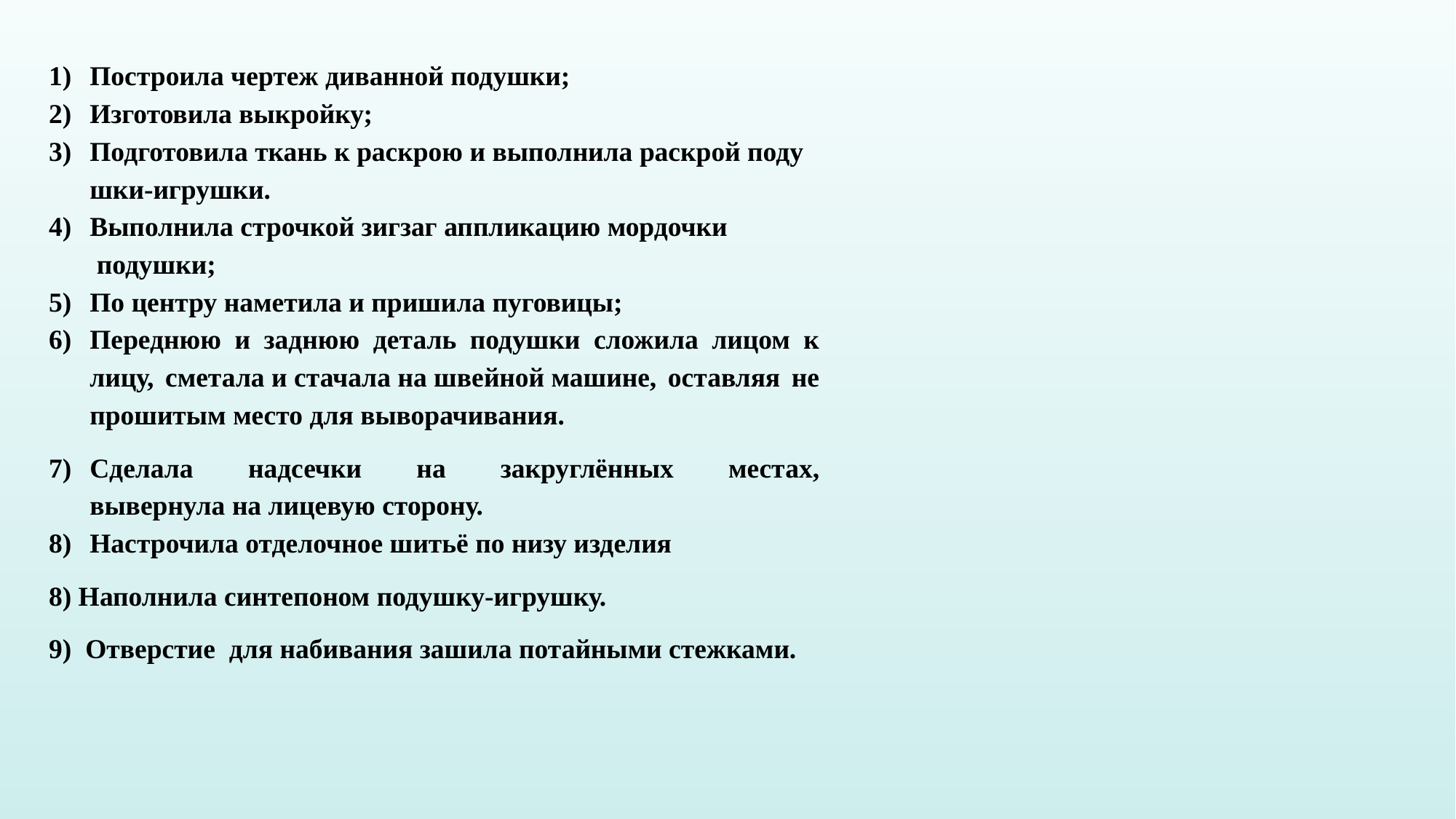

Построила чертеж диванной подушки;
Изготовила выкройку;
Подготовила ткань к раскрою и выполнила раскрой подушки-игрушки.
Выполнила строчкой зигзаг аппликацию мордочки  подушки;
По центру наметила и пришила пуговицы;
Переднюю и заднюю деталь подушки сложила лицом к лицу, сметала и стачала на швейной машине, оставляя не прошитым место для выворачивания.
Сделала надсечки на закруглённых местах, вывернула на лицевую сторону.
Настрочила отделочное шитьё по низу изделия
8) Наполнила синтепоном подушку-игрушку.
9)  Отверстие  для набивания зашила потайными стежками.